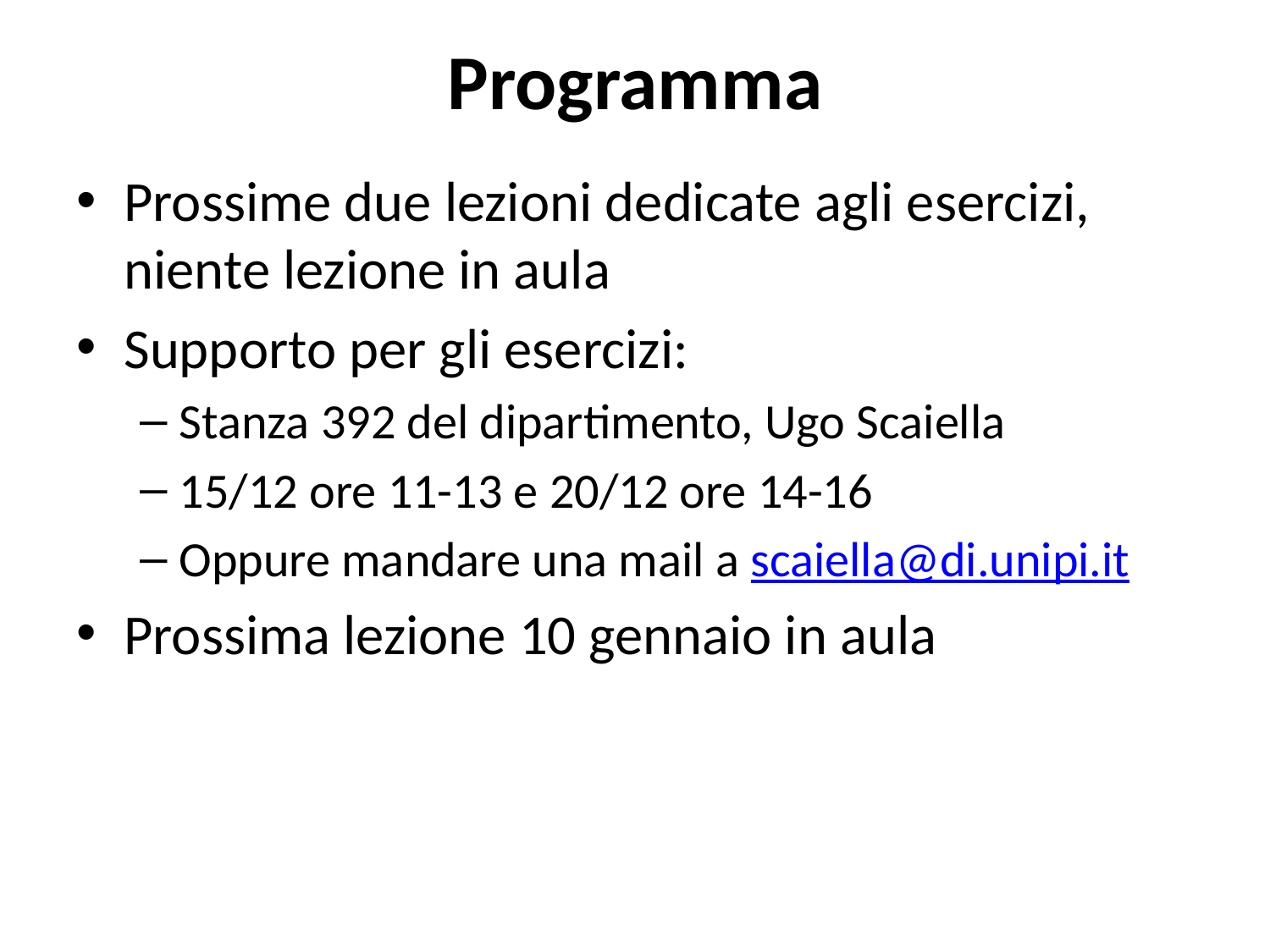

# Programma
Prossime due lezioni dedicate agli esercizi, niente lezione in aula
Supporto per gli esercizi:
Stanza 392 del dipartimento, Ugo Scaiella
15/12 ore 11-13 e 20/12 ore 14-16
Oppure mandare una mail a scaiella@di.unipi.it
Prossima lezione 10 gennaio in aula